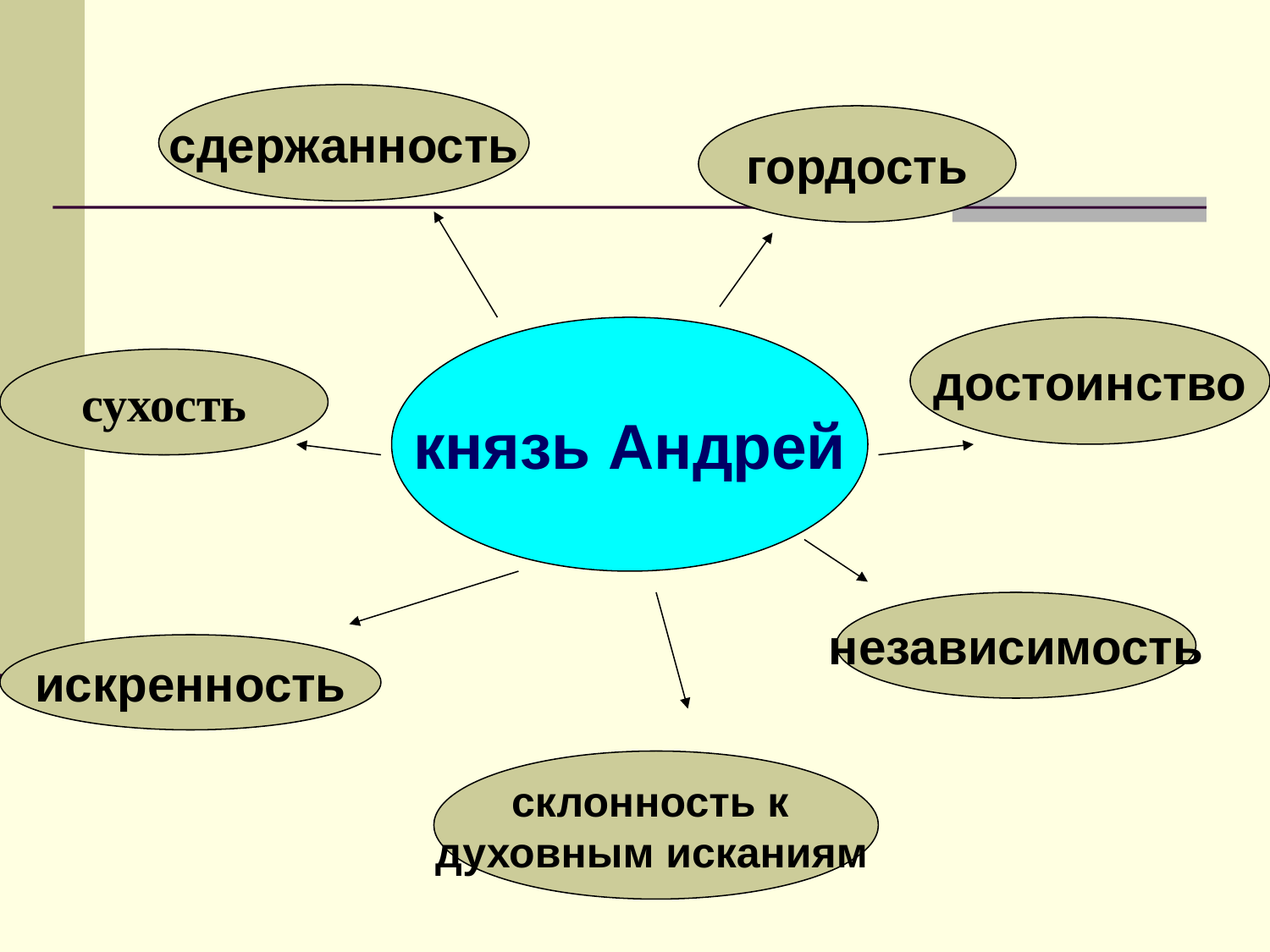

сдержанность
гордость

князь Андрей
достоинство
сухость

независимость
искренность
склонность к
духовным исканиям